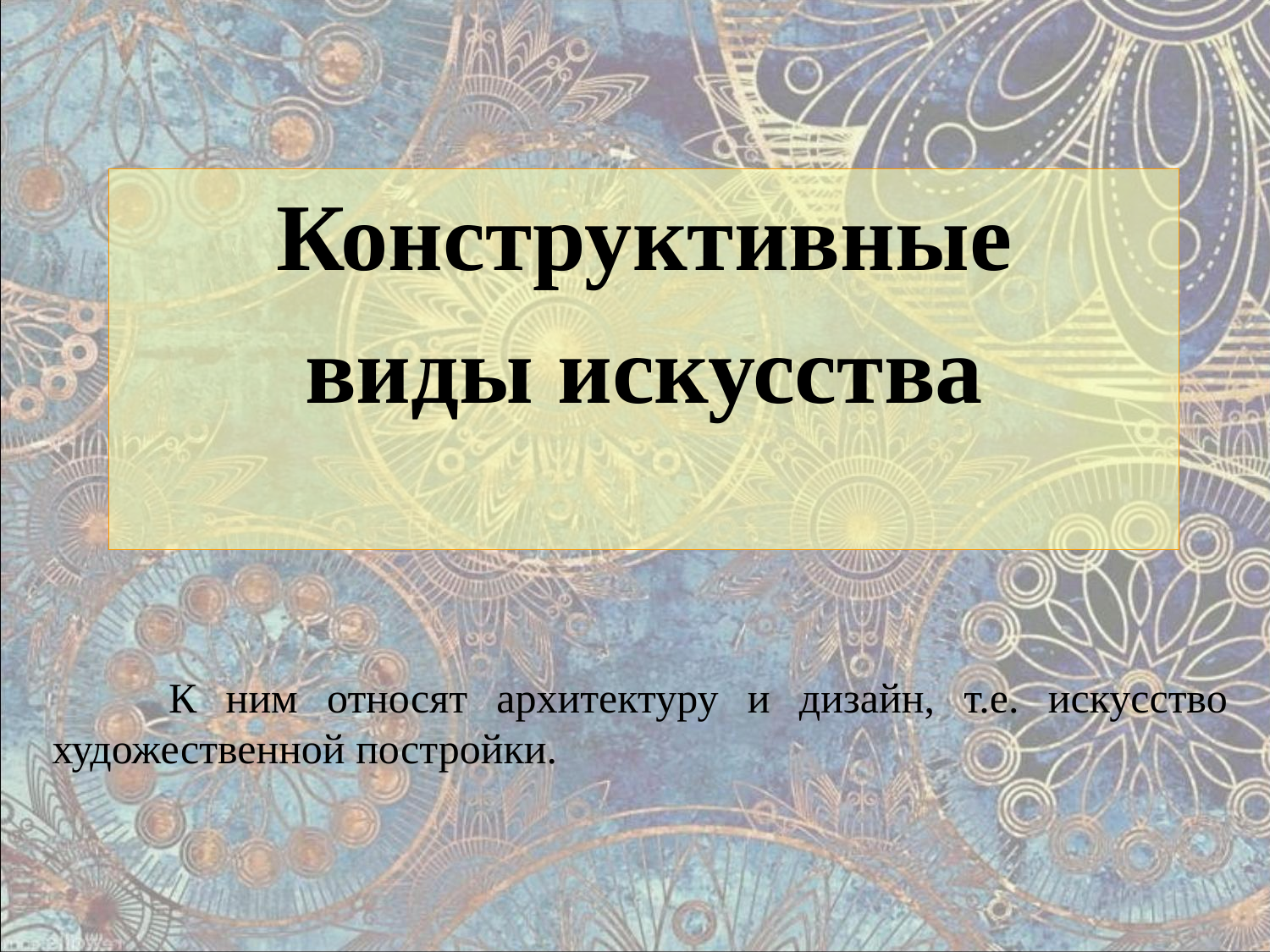

Конструктивные
виды искусства
    К ним относят архитектуру и дизайн, т.е. искусство художественной постройки.